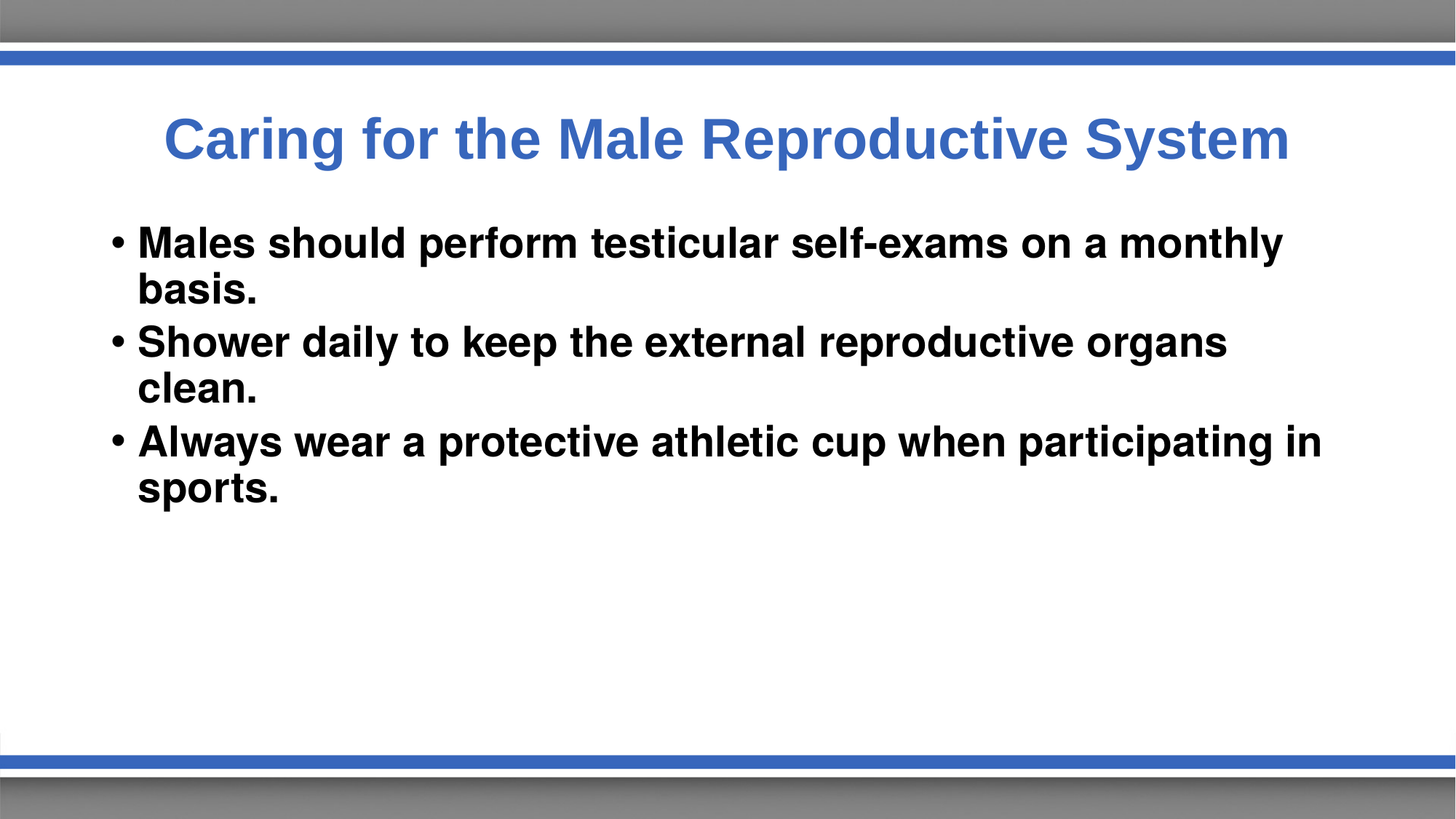

# Caring for the Male Reproductive System
Males should perform testicular self-exams on a monthly basis.
Shower daily to keep the external reproductive organs clean.
Always wear a protective athletic cup when participating in sports.